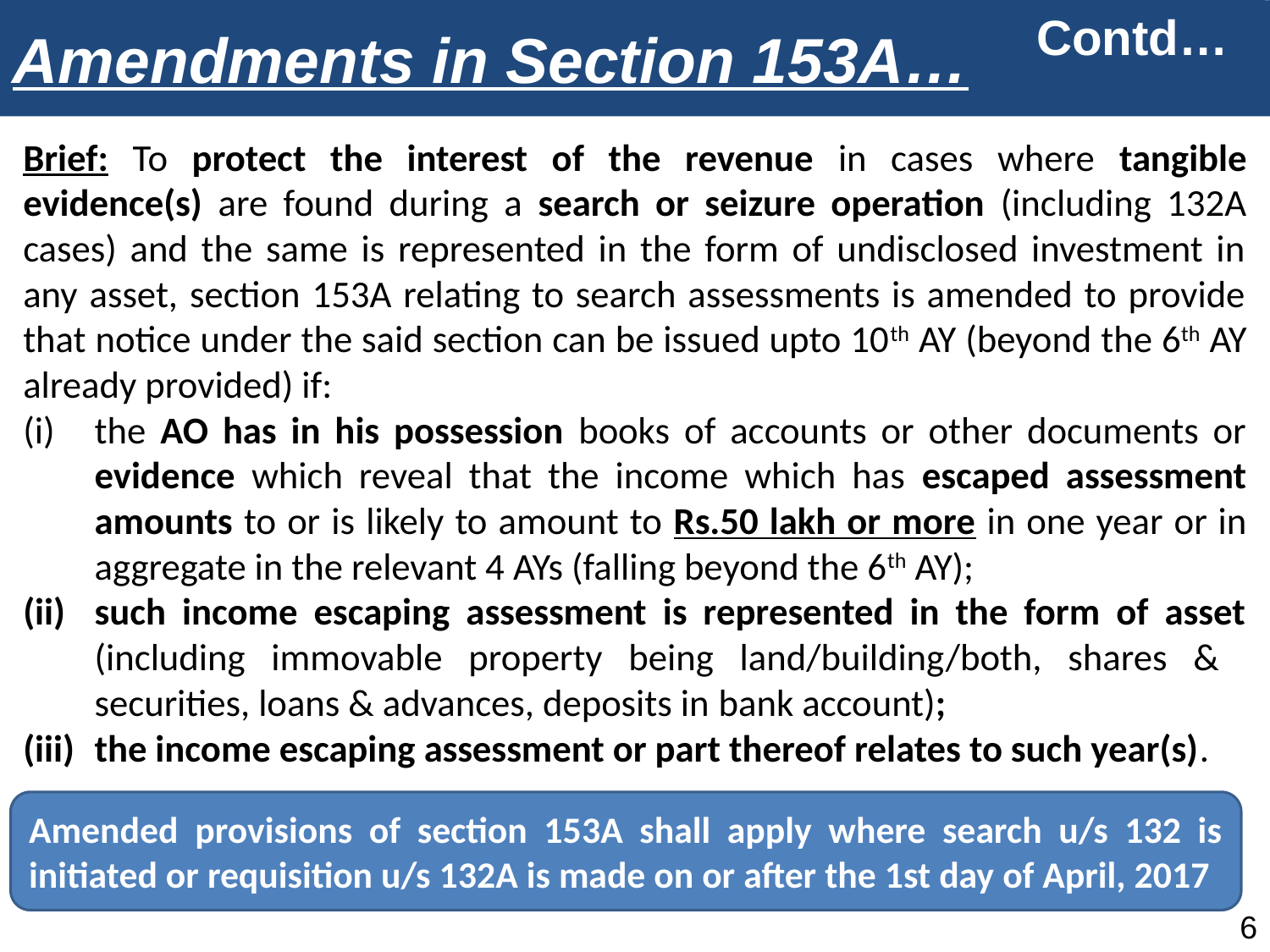

Contd…
Amendments in Section 153A…
Brief: To protect the interest of the revenue in cases where tangible evidence(s) are found during a search or seizure operation (including 132A cases) and the same is represented in the form of undisclosed investment in any asset, section 153A relating to search assessments is amended to provide that notice under the said section can be issued upto 10th AY (beyond the 6th AY already provided) if:
the AO has in his possession books of accounts or other documents or evidence which reveal that the income which has escaped assessment amounts to or is likely to amount to Rs.50 lakh or more in one year or in aggregate in the relevant 4 AYs (falling beyond the 6th AY);
such income escaping assessment is represented in the form of asset (including immovable property being land/building/both, shares &  securities, loans & advances, deposits in bank account);
the income escaping assessment or part thereof relates to such year(s).
Amended provisions of section 153A shall apply where search u/s 132 is initiated or requisition u/s 132A is made on or after the 1st day of April, 2017
6